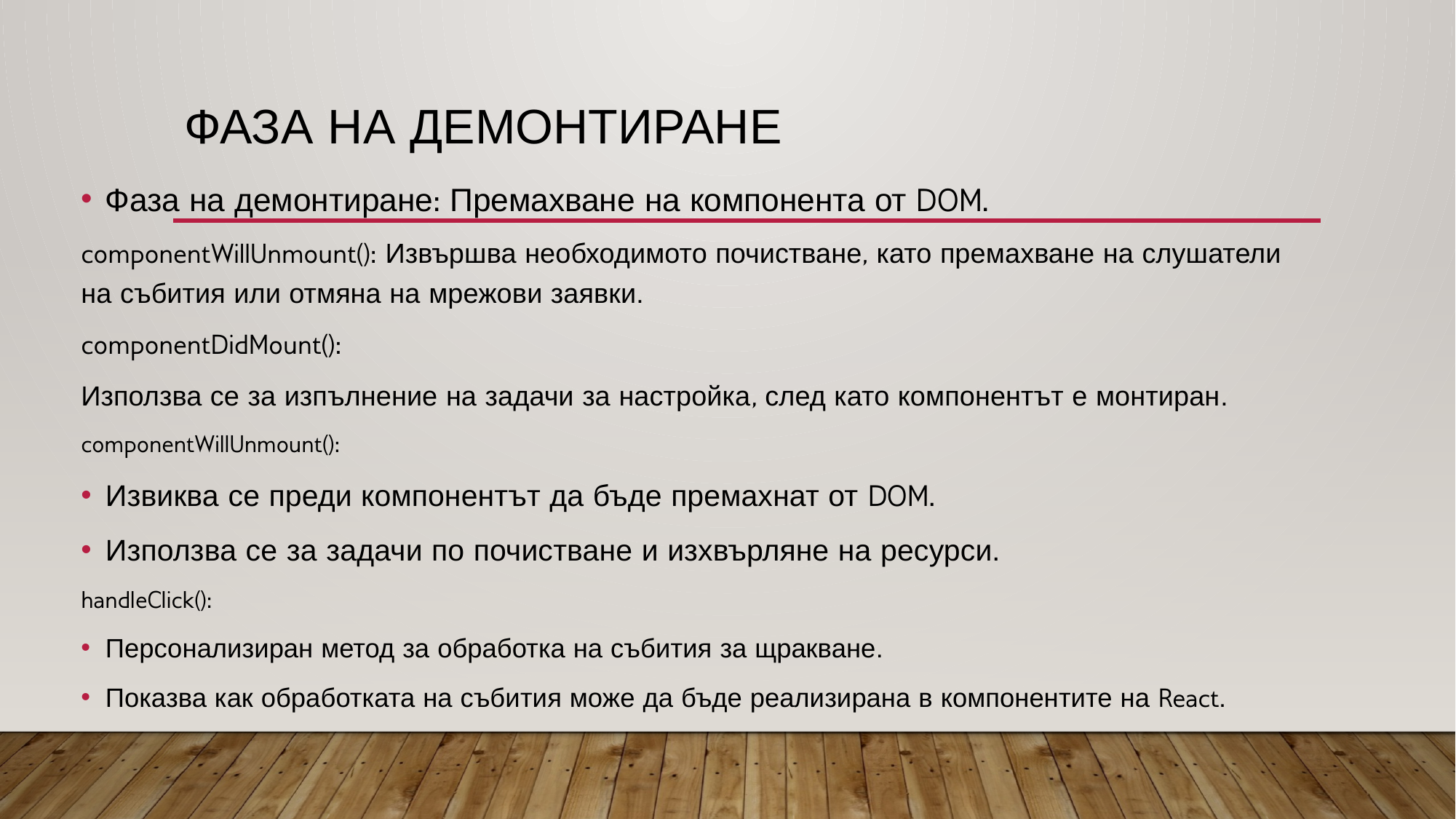

# Фаза на демонтиране
Фаза на демонтиране: Премахване на компонента от DOM.
componentWillUnmount(): Извършва необходимото почистване, като премахване на слушатели на събития или отмяна на мрежови заявки.
componentDidMount():
Използва се за изпълнение на задачи за настройка, след като компонентът е монтиран.
componentWillUnmount():
Извиква се преди компонентът да бъде премахнат от DOM.
Използва се за задачи по почистване и изхвърляне на ресурси.
handleClick():
Персонализиран метод за обработка на събития за щракване.
Показва как обработката на събития може да бъде реализирана в компонентите на React.